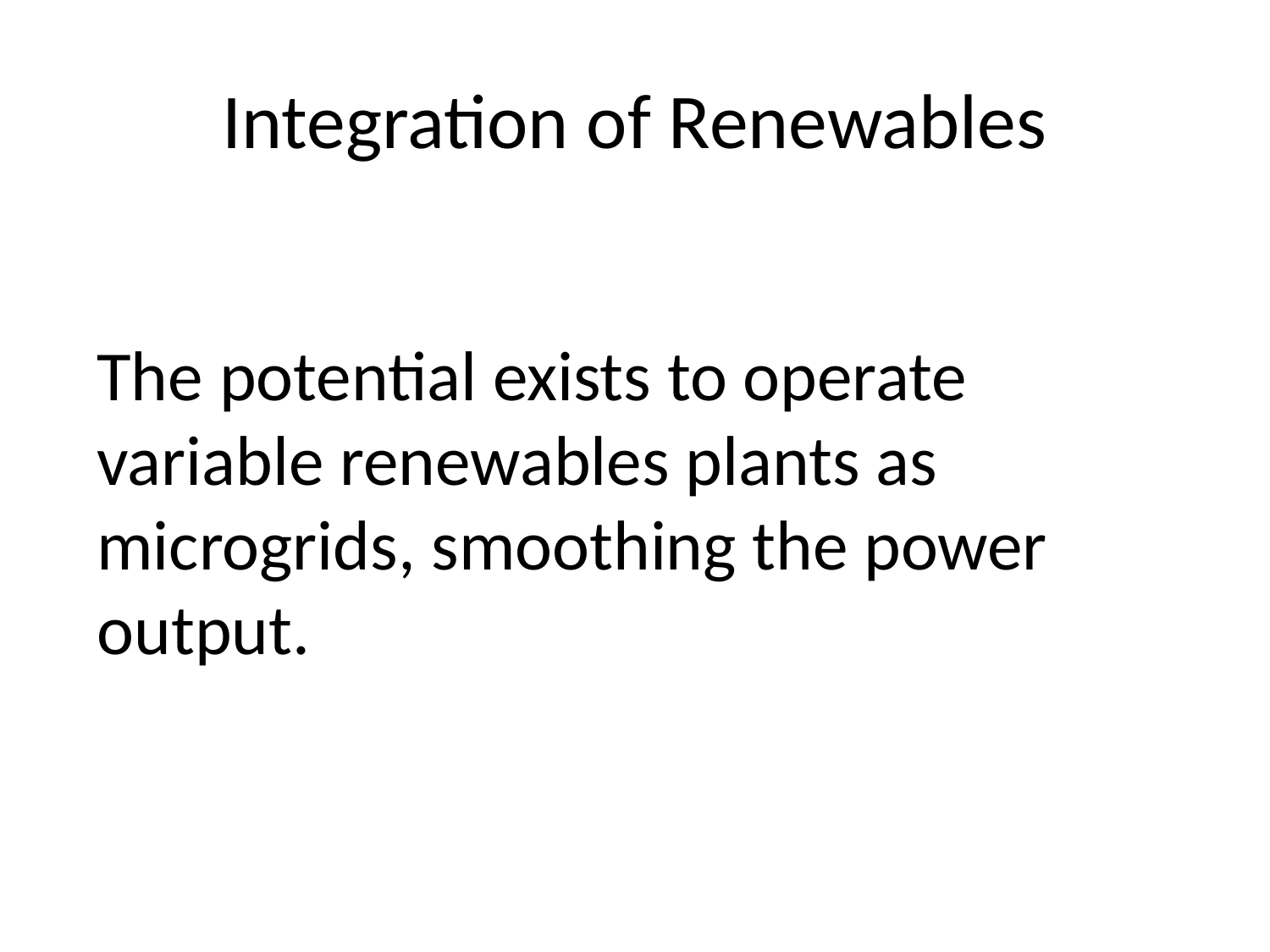

# Integration of Renewables
The potential exists to operate variable renewables plants as microgrids, smoothing the power output.